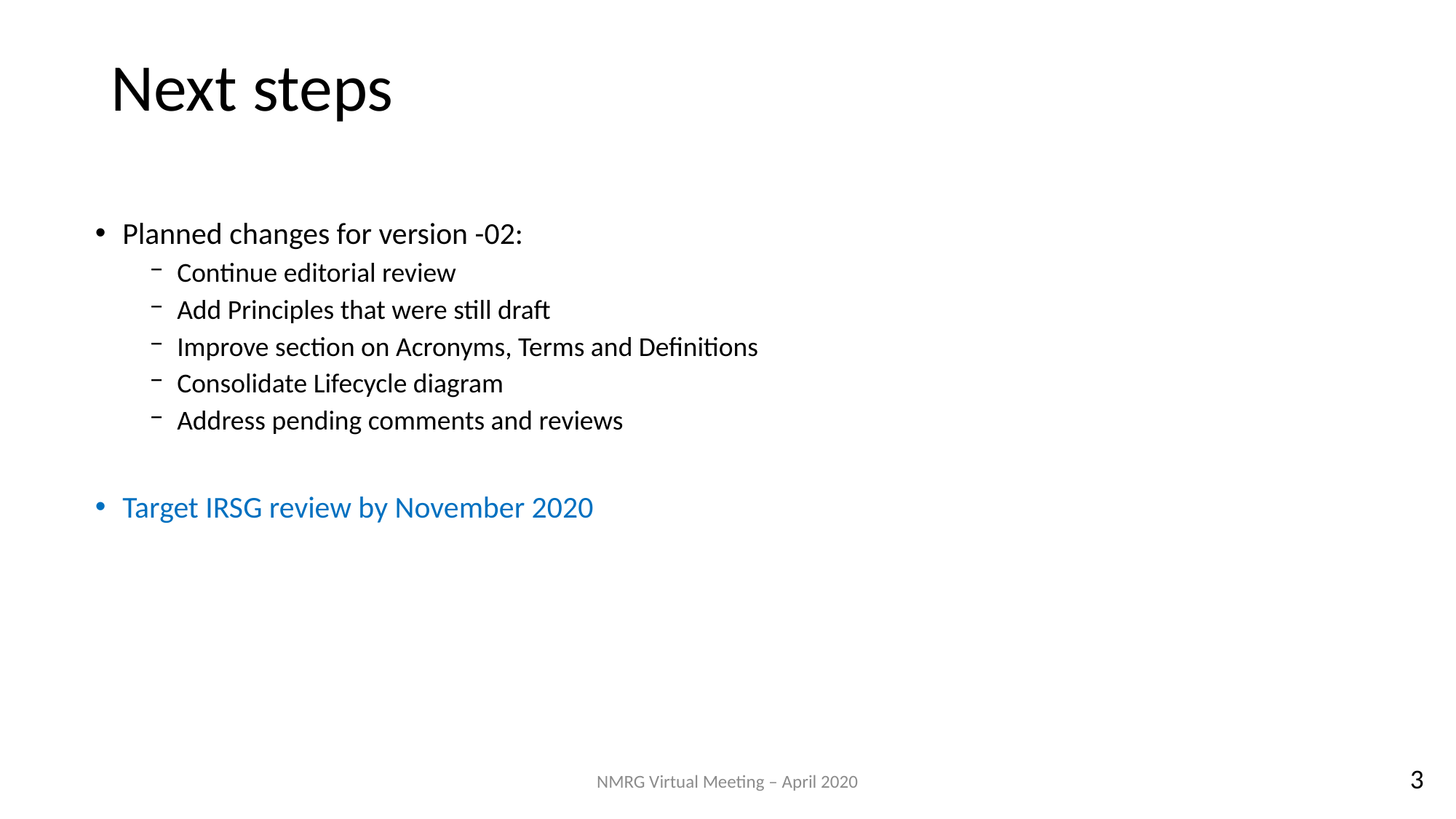

# Next steps
Planned changes for version -02:
Continue editorial review
Add Principles that were still draft
Improve section on Acronyms, Terms and Definitions
Consolidate Lifecycle diagram
Address pending comments and reviews

Target IRSG review by November 2020

3
NMRG Virtual Meeting – April 2020